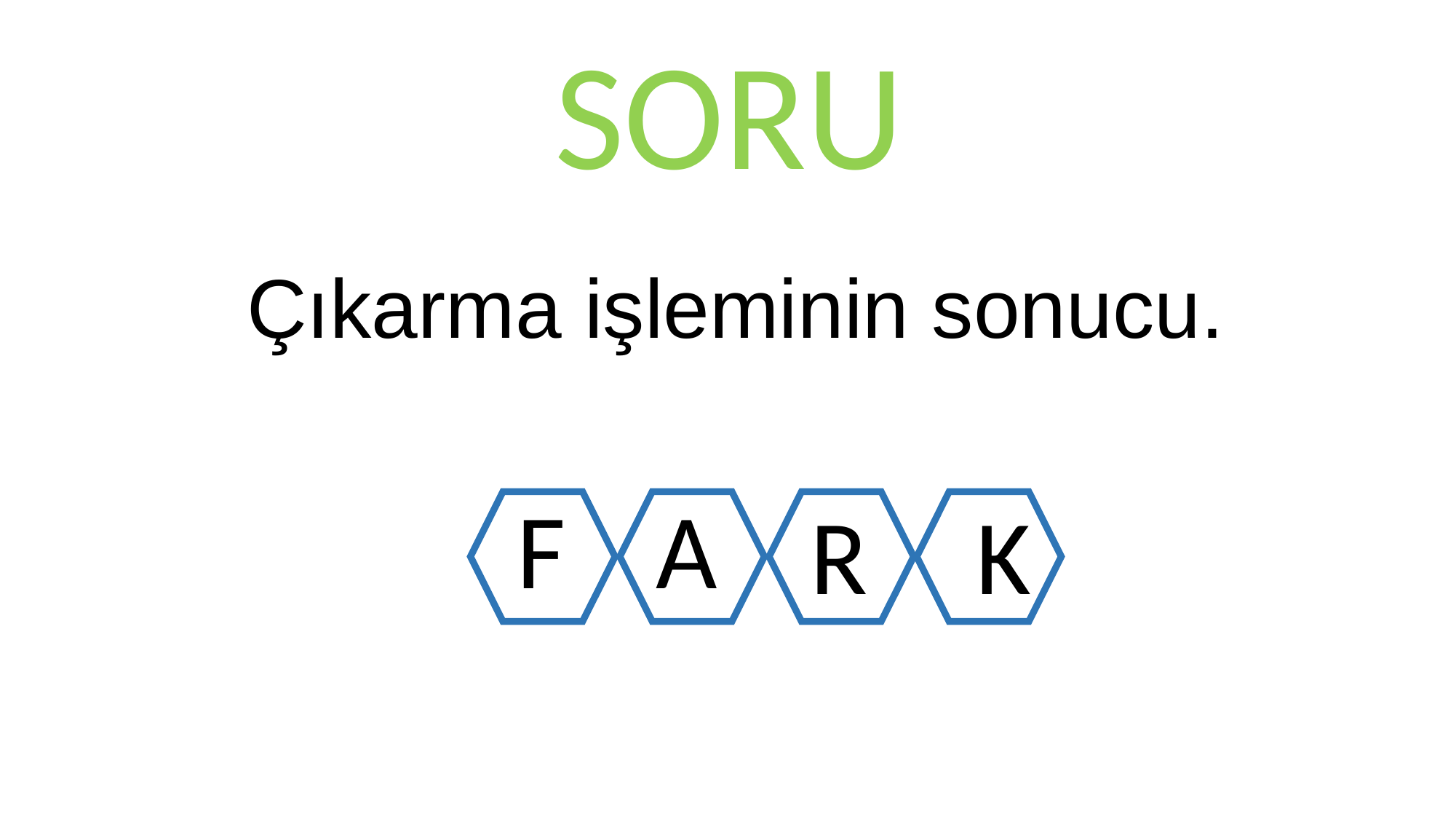

SORU
Çıkarma işleminin sonucu.
F
A
R
K